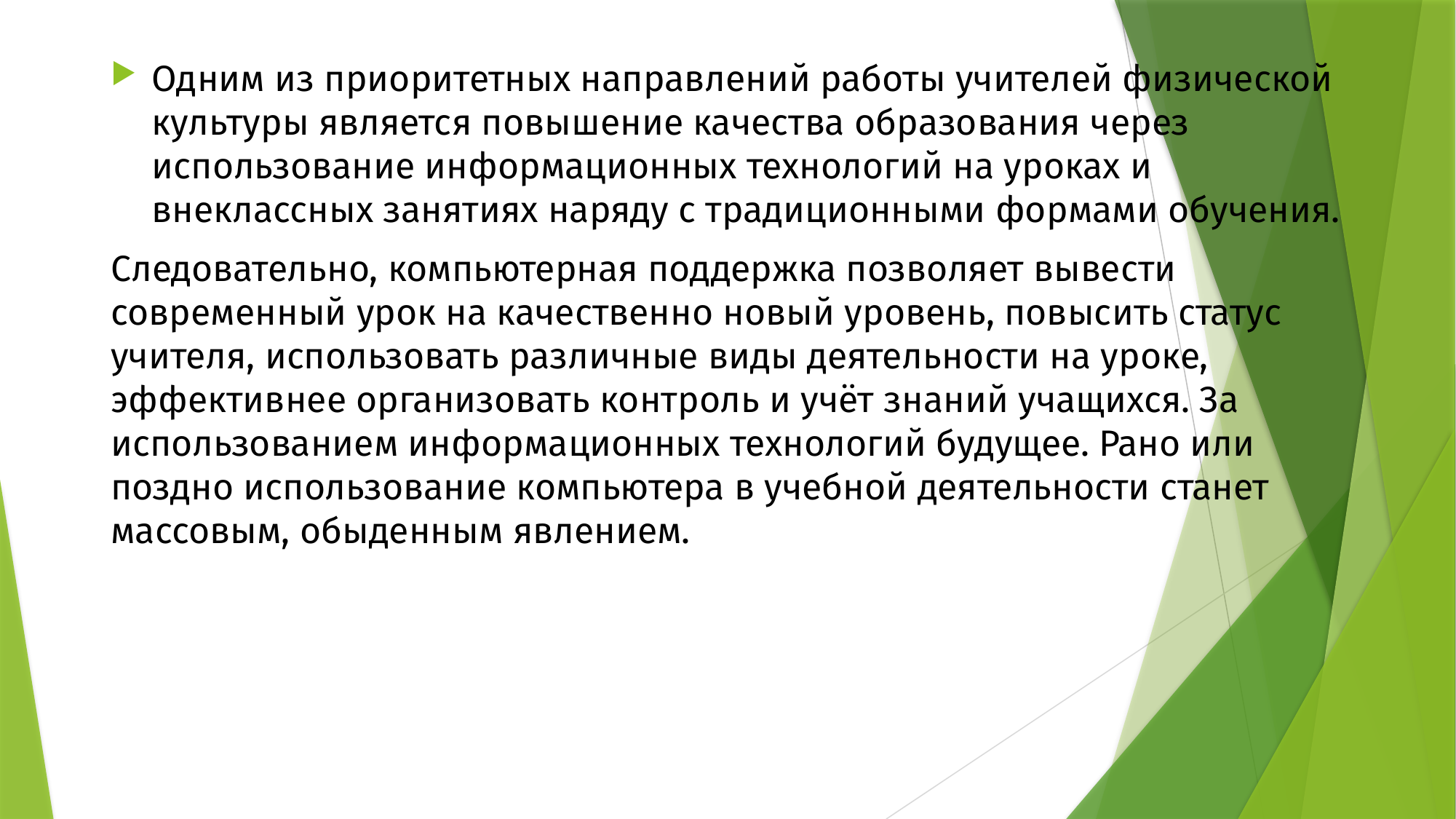

Одним из приоритетных направлений работы учителей физической культуры является повышение качества образования через использование информационных технологий на уроках и внеклассных занятиях наряду с традиционными формами обучения.
Следовательно, компьютерная поддержка позволяет вывести современный урок на качественно новый уровень, повысить статус учителя, использовать различные виды деятельности на уроке, эффективнее организовать контроль и учёт знаний учащихся. За использованием информационных технологий будущее. Рано или поздно использование компьютера в учебной деятельности станет массовым, обыденным явлением.